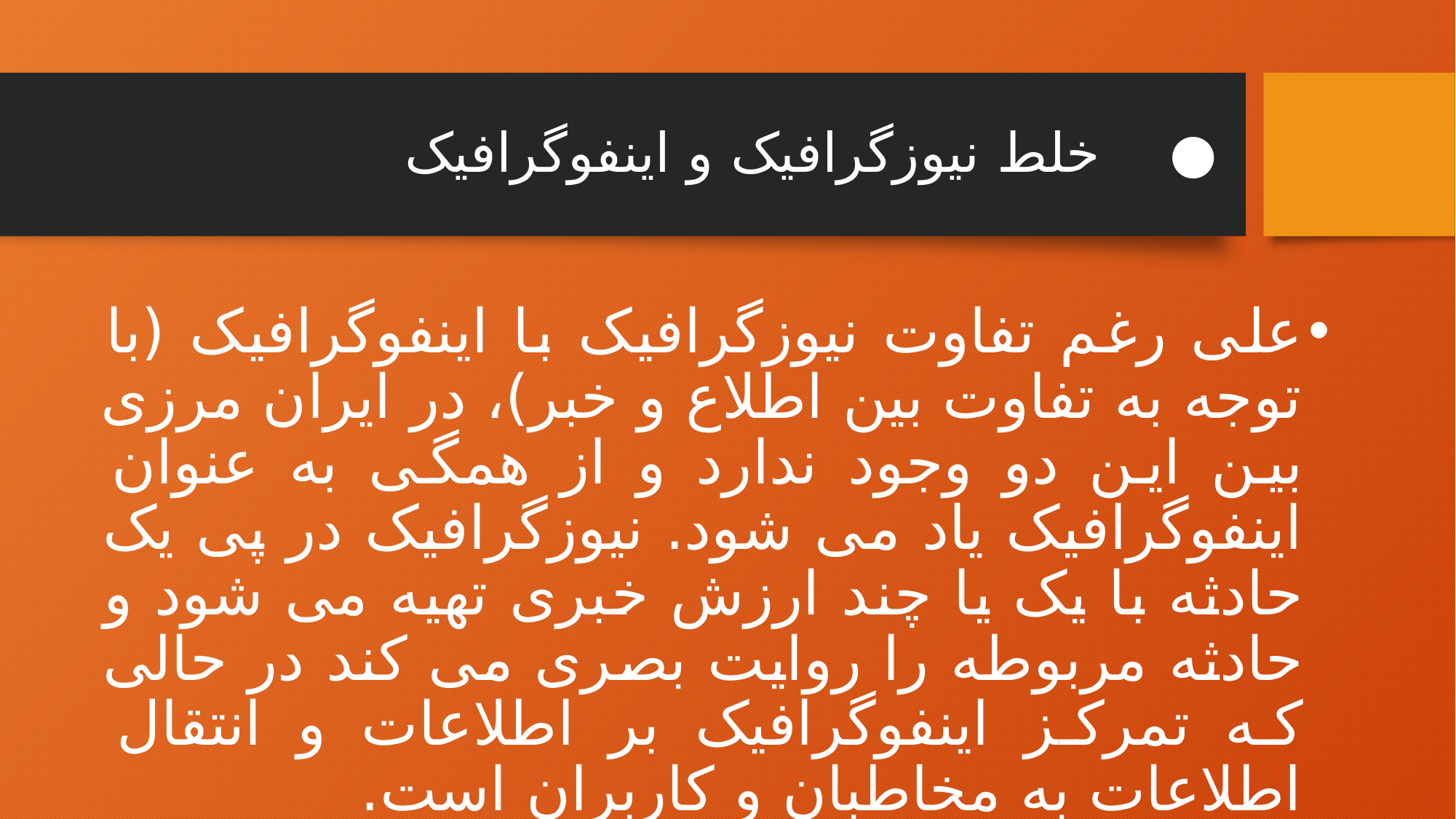

# ●    خلط نیوزگرافیک و اینفوگرافیک

علی رغم تفاوت نیوزگرافیک با اینفوگرافیک (با توجه به تفاوت بین اطلاع و خبر)، در ایران مرزی بین این دو وجود ندارد و از همگی به عنوان اینفوگرافیک یاد می شود. نیوزگرافیک در پی یک حادثه با یک یا چند ارزش خبری تهیه می شود و حادثه مربوطه را روایت بصری می کند در حالی که تمرکز اینفوگرافیک بر اطلاعات و انتقال اطلاعات به مخاطبان و کاربران است.